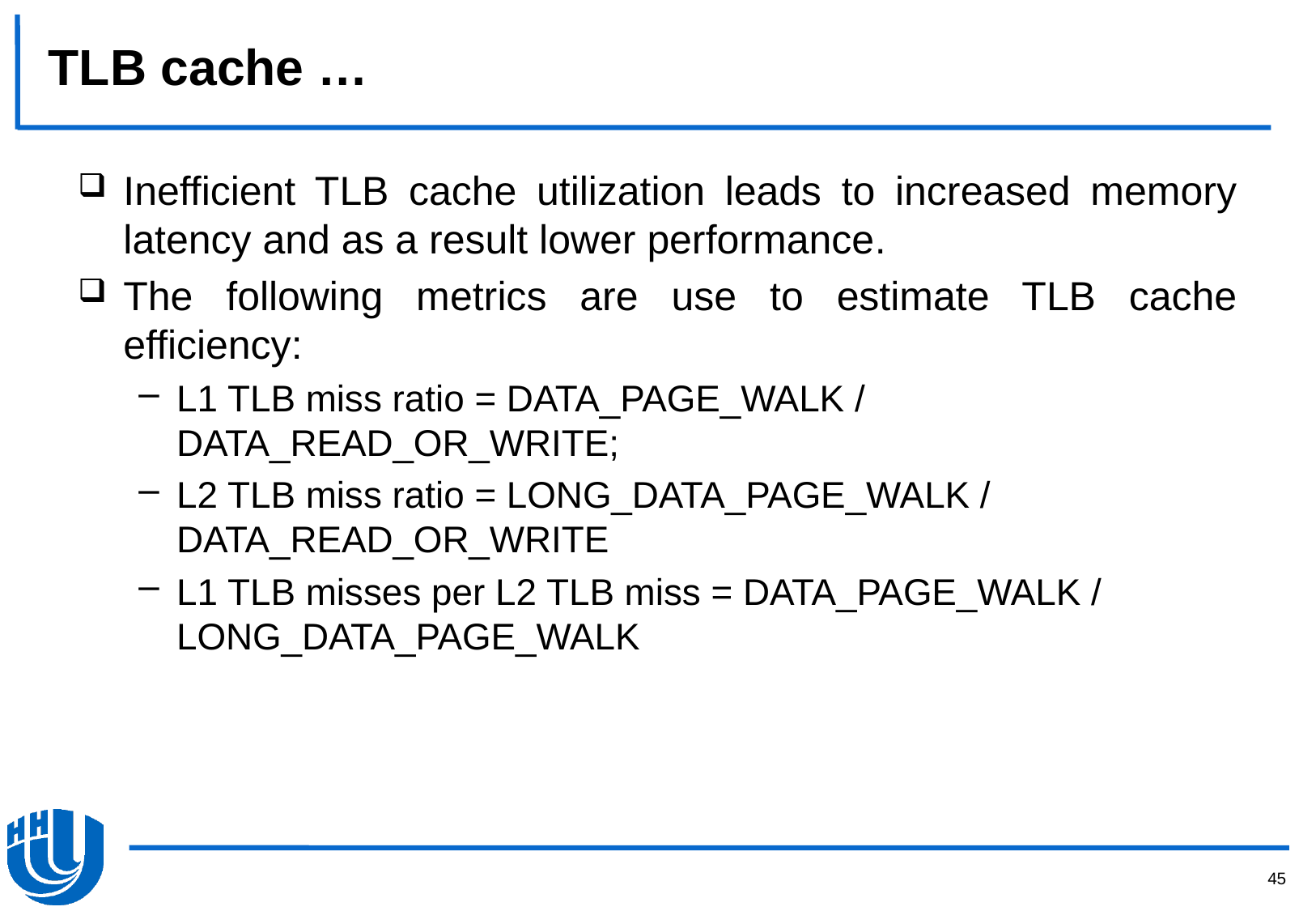

# TLB cache …
Inefficient TLB cache utilization leads to increased memory latency and as a result lower performance.
The following metrics are use to estimate TLB cache efficiency:
L1 TLB miss ratio = DATA_PAGE_WALK / DATA_READ_OR_WRITE;
L2 TLB miss ratio = LONG_DATA_PAGE_WALK / DATA_READ_OR_WRITE
L1 TLB misses per L2 TLB miss = DATA_PAGE_WALK / LONG_DATA_PAGE_WALK

45